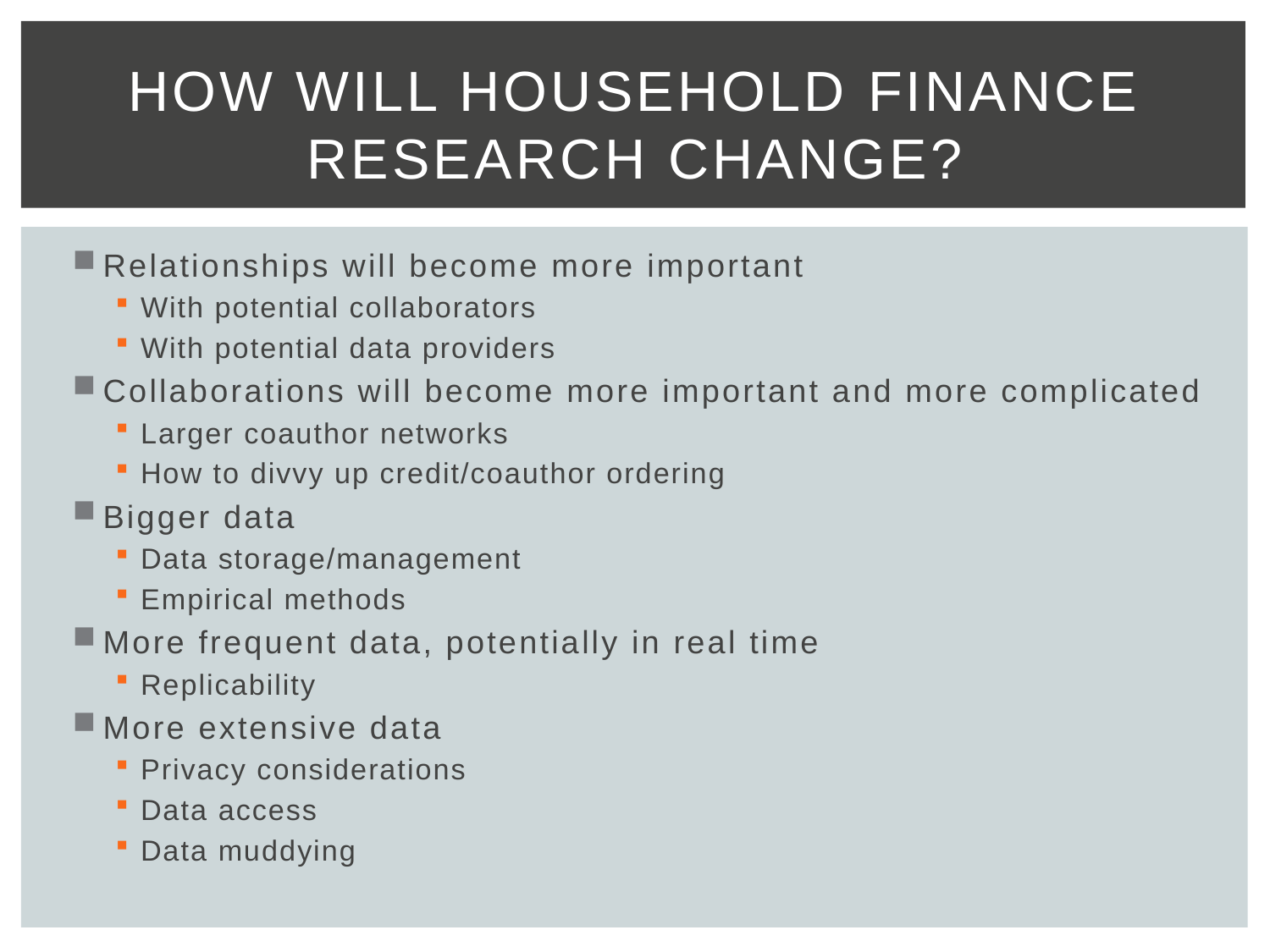

# How Will Household Finance Research Change?
Relationships will become more important
With potential collaborators
With potential data providers
Collaborations will become more important and more complicated
Larger coauthor networks
How to divvy up credit/coauthor ordering
Bigger data
Data storage/management
Empirical methods
More frequent data, potentially in real time
Replicability
More extensive data
Privacy considerations
Data access
Data muddying